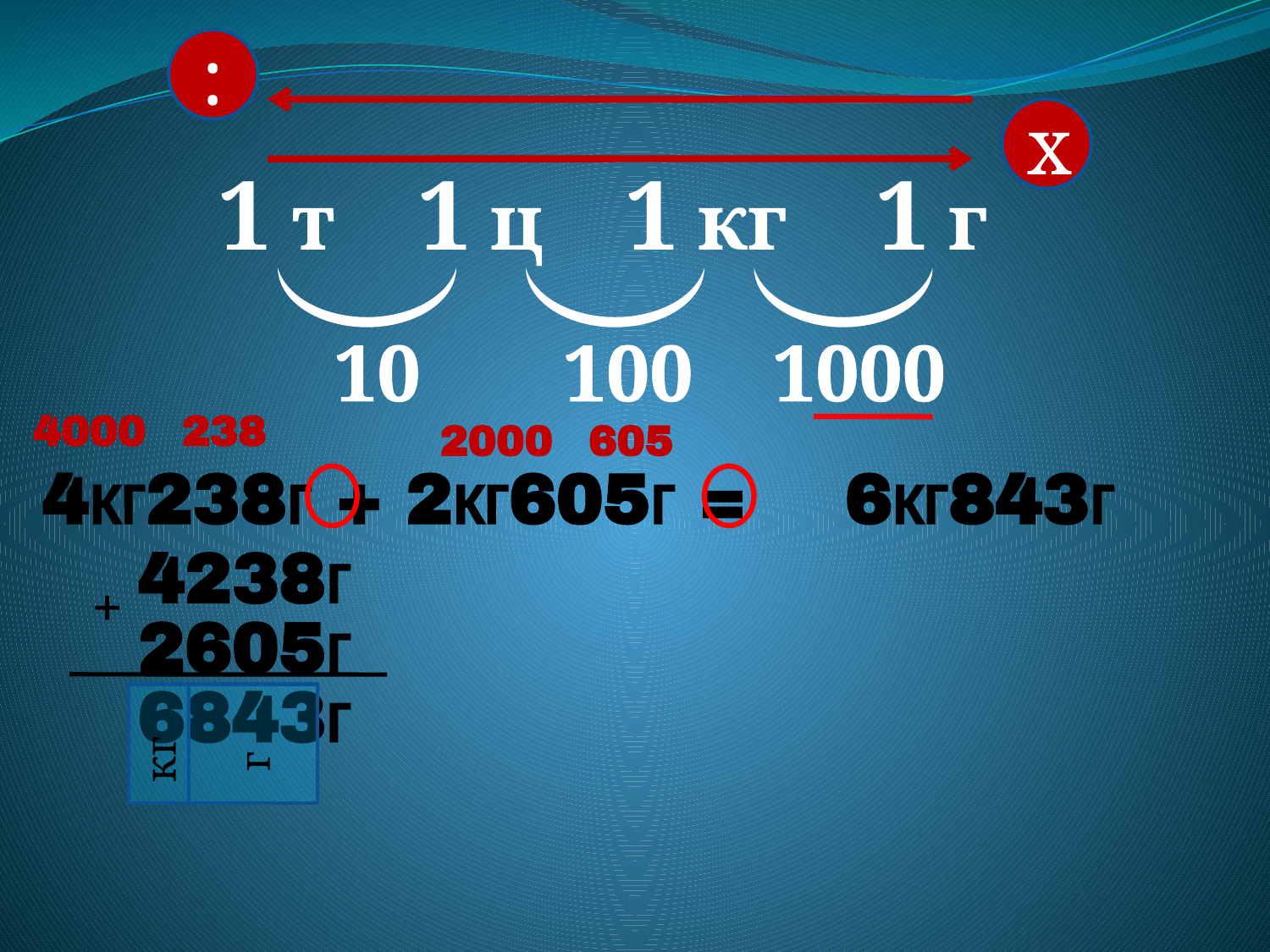

:
х
1 т
1 ц
1 кг
1 г

10
100
1000
4000
238
2000
605
4кг238г + 2кг605г =
6кг843г

4238г
+
2605г
6843г
 кг
  г